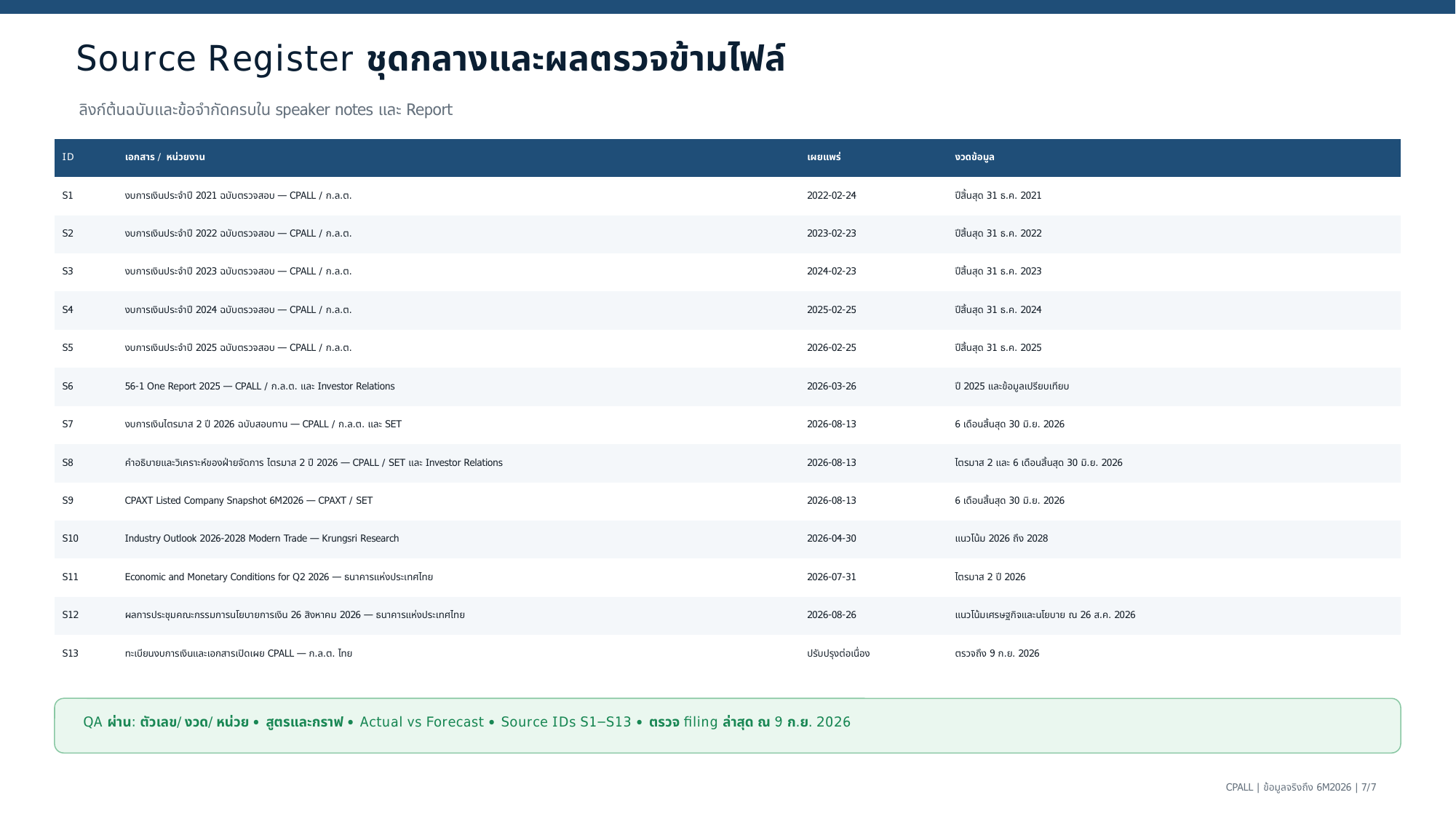

Source Register ชุดกลางและผลตรวจข้ามไฟล์
ลิงก์ต้นฉบับและข้อจำกัดครบใน speaker notes และ Report
| ID | เอกสาร / หน่วยงาน | เผยแพร่ | งวดข้อมูล |
| --- | --- | --- | --- |
| S1 | งบการเงินประจำปี 2021 ฉบับตรวจสอบ — CPALL / ก.ล.ต. | 2022-02-24 | ปีสิ้นสุด 31 ธ.ค. 2021 |
| S2 | งบการเงินประจำปี 2022 ฉบับตรวจสอบ — CPALL / ก.ล.ต. | 2023-02-23 | ปีสิ้นสุด 31 ธ.ค. 2022 |
| S3 | งบการเงินประจำปี 2023 ฉบับตรวจสอบ — CPALL / ก.ล.ต. | 2024-02-23 | ปีสิ้นสุด 31 ธ.ค. 2023 |
| S4 | งบการเงินประจำปี 2024 ฉบับตรวจสอบ — CPALL / ก.ล.ต. | 2025-02-25 | ปีสิ้นสุด 31 ธ.ค. 2024 |
| S5 | งบการเงินประจำปี 2025 ฉบับตรวจสอบ — CPALL / ก.ล.ต. | 2026-02-25 | ปีสิ้นสุด 31 ธ.ค. 2025 |
| S6 | 56-1 One Report 2025 — CPALL / ก.ล.ต. และ Investor Relations | 2026-03-26 | ปี 2025 และข้อมูลเปรียบเทียบ |
| S7 | งบการเงินไตรมาส 2 ปี 2026 ฉบับสอบทาน — CPALL / ก.ล.ต. และ SET | 2026-08-13 | 6 เดือนสิ้นสุด 30 มิ.ย. 2026 |
| S8 | คำอธิบายและวิเคราะห์ของฝ่ายจัดการ ไตรมาส 2 ปี 2026 — CPALL / SET และ Investor Relations | 2026-08-13 | ไตรมาส 2 และ 6 เดือนสิ้นสุด 30 มิ.ย. 2026 |
| S9 | CPAXT Listed Company Snapshot 6M2026 — CPAXT / SET | 2026-08-13 | 6 เดือนสิ้นสุด 30 มิ.ย. 2026 |
| S10 | Industry Outlook 2026-2028 Modern Trade — Krungsri Research | 2026-04-30 | แนวโน้ม 2026 ถึง 2028 |
| S11 | Economic and Monetary Conditions for Q2 2026 — ธนาคารแห่งประเทศไทย | 2026-07-31 | ไตรมาส 2 ปี 2026 |
| S12 | ผลการประชุมคณะกรรมการนโยบายการเงิน 26 สิงหาคม 2026 — ธนาคารแห่งประเทศไทย | 2026-08-26 | แนวโน้มเศรษฐกิจและนโยบาย ณ 26 ส.ค. 2026 |
| S13 | ทะเบียนงบการเงินและเอกสารเปิดเผย CPALL — ก.ล.ต. ไทย | ปรับปรุงต่อเนื่อง | ตรวจถึง 9 ก.ย. 2026 |

QA ผ่าน: ตัวเลข/งวด/หน่วย • สูตรและกราฟ • Actual vs Forecast • Source IDs S1–S13 • ตรวจ filing ล่าสุด ณ 9 ก.ย. 2026
CPALL | ข้อมูลจริงถึง 6M2026 | 7/7